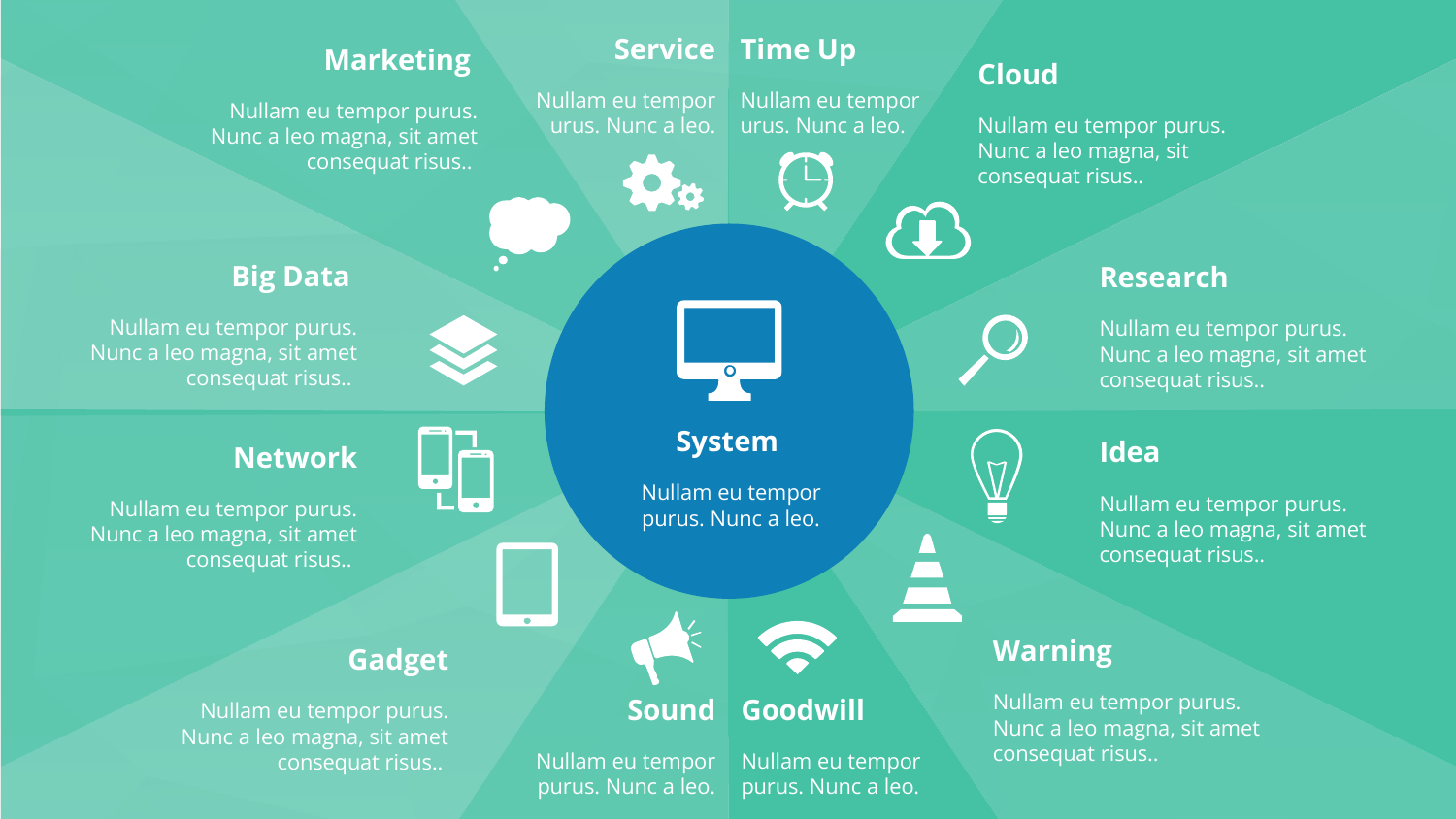

Service

Nullam eu tempor urus. Nunc a leo.
Time Up

Nullam eu tempor urus. Nunc a leo.
Marketing

Nullam eu tempor purus. Nunc a leo magna, sit amet consequat risus..
Cloud

Nullam eu tempor purus. Nunc a leo magna, sit consequat risus..

Big Data

Nullam eu tempor purus. Nunc a leo magna, sit amet consequat risus..
Research

Nullam eu tempor purus. Nunc a leo magna, sit amet consequat risus..

System

Nullam eu tempor purus. Nunc a leo.

Idea

Nullam eu tempor purus. Nunc a leo magna, sit amet consequat risus..
Network

Nullam eu tempor purus. Nunc a leo magna, sit amet consequat risus..

Warning

Nullam eu tempor purus. Nunc a leo magna, sit amet consequat risus..
Gadget

Nullam eu tempor purus. Nunc a leo magna, sit amet consequat risus..
Sound

Nullam eu tempor purus. Nunc a leo.
Goodwill

Nullam eu tempor purus. Nunc a leo.